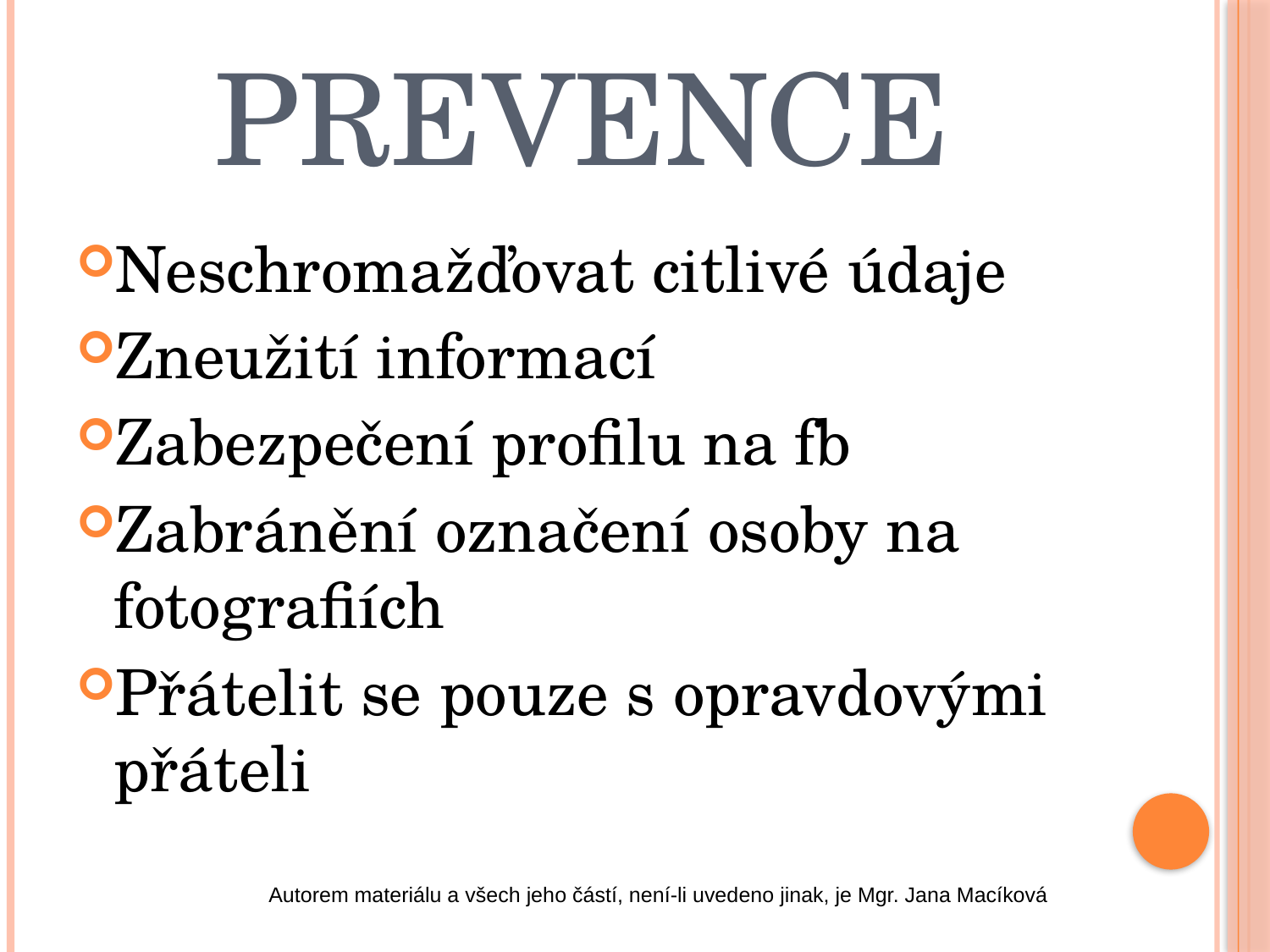

# prevence
Neschromažďovat citlivé údaje
Zneužití informací
Zabezpečení profilu na fb
Zabránění označení osoby na fotografiích
Přátelit se pouze s opravdovými přáteli

Autorem materiálu a všech jeho částí, není-li uvedeno jinak, je Mgr. Jana Macíková